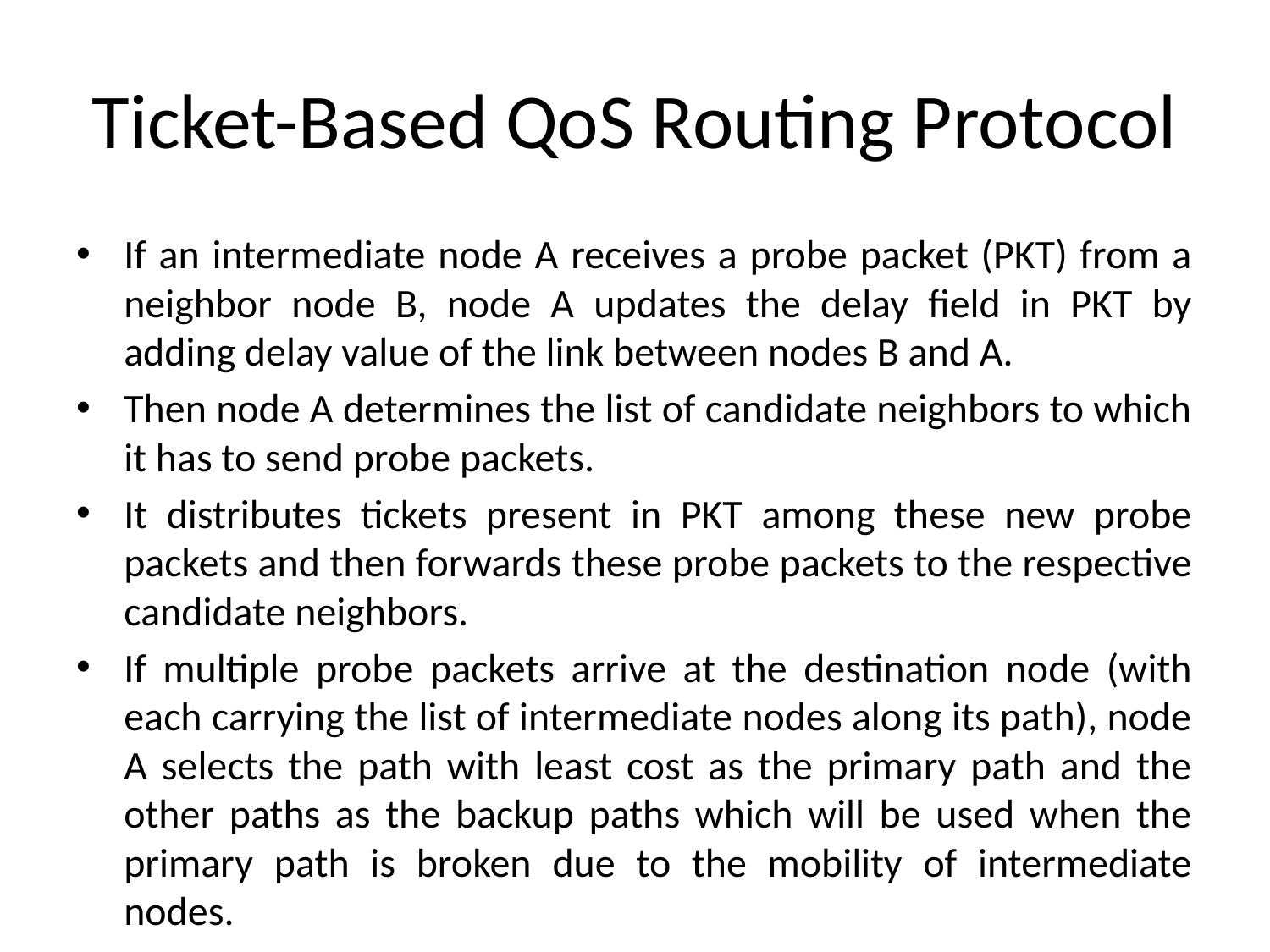

# Ticket-Based QoS Routing Protocol
If an intermediate node A receives a probe packet (PKT) from a neighbor node B, node A updates the delay field in PKT by adding delay value of the link between nodes B and A.
Then node A determines the list of candidate neighbors to which it has to send probe packets.
It distributes tickets present in PKT among these new probe packets and then forwards these probe packets to the respective candidate neighbors.
If multiple probe packets arrive at the destination node (with each carrying the list of intermediate nodes along its path), node A selects the path with least cost as the primary path and the other paths as the backup paths which will be used when the primary path is broken due to the mobility of intermediate nodes.